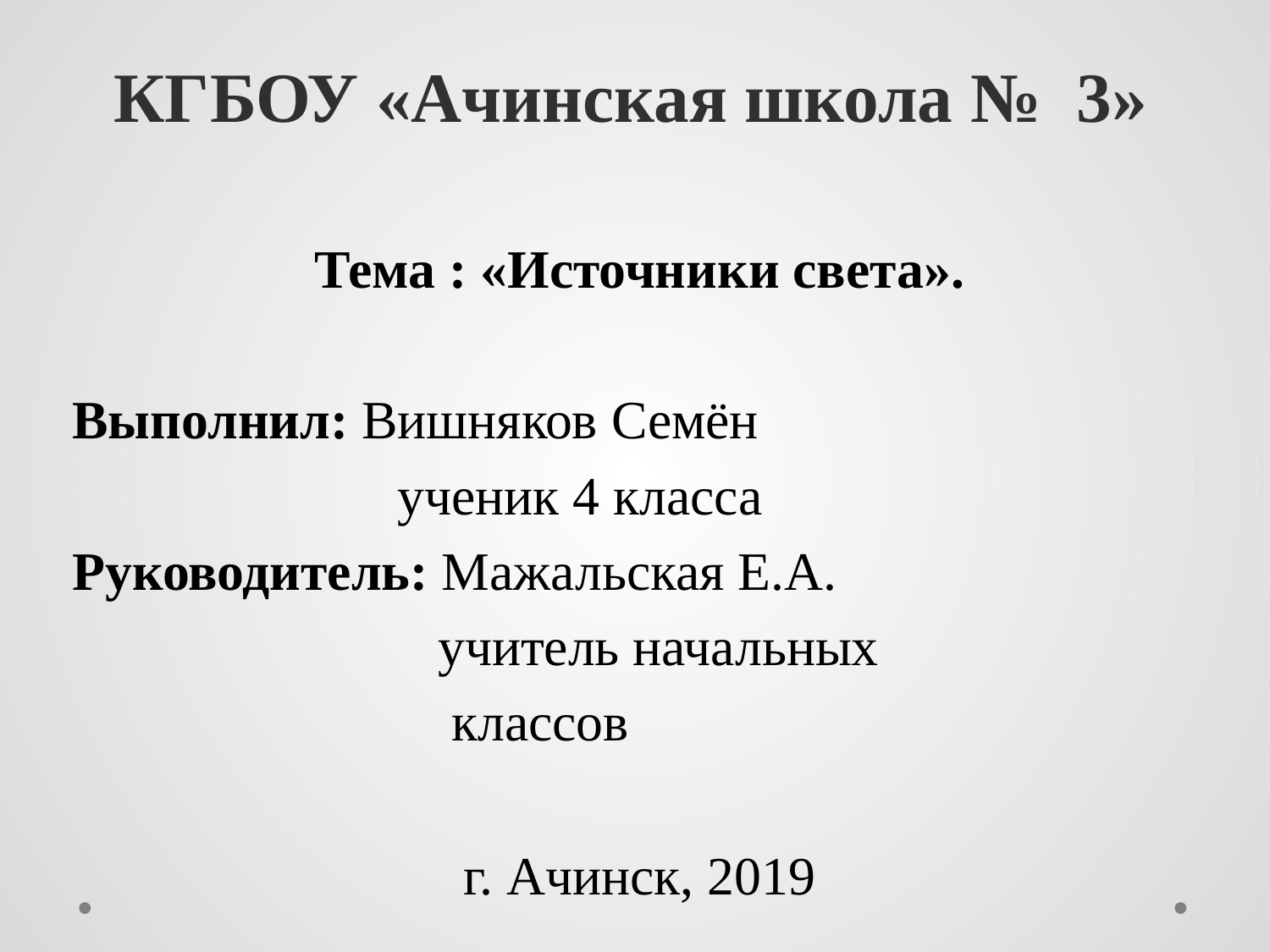

# КГБОУ «Ачинская школа №  3»
Тема : «Источники света».

Выполнил: Вишняков Семён
                        ученик 4 класса
Руководитель: Мажальская Е.А.
                           учитель начальных
                            классов

г. Ачинск, 2019